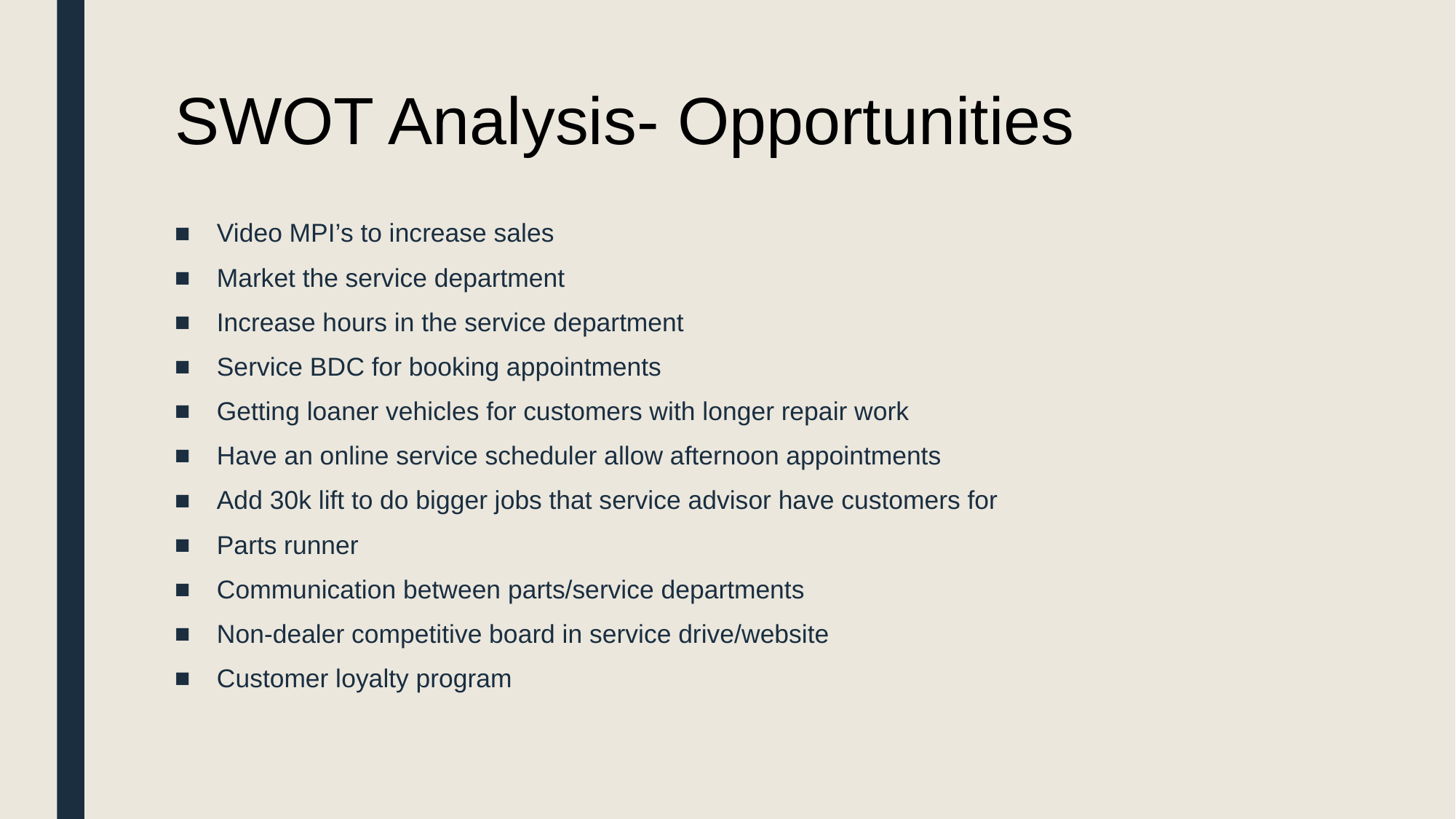

# SWOT Analysis- Opportunities
Video MPI’s to increase sales
Market the service department
Increase hours in the service department
Service BDC for booking appointments
Getting loaner vehicles for customers with longer repair work
Have an online service scheduler allow afternoon appointments
Add 30k lift to do bigger jobs that service advisor have customers for
Parts runner
Communication between parts/service departments
Non-dealer competitive board in service drive/website
Customer loyalty program